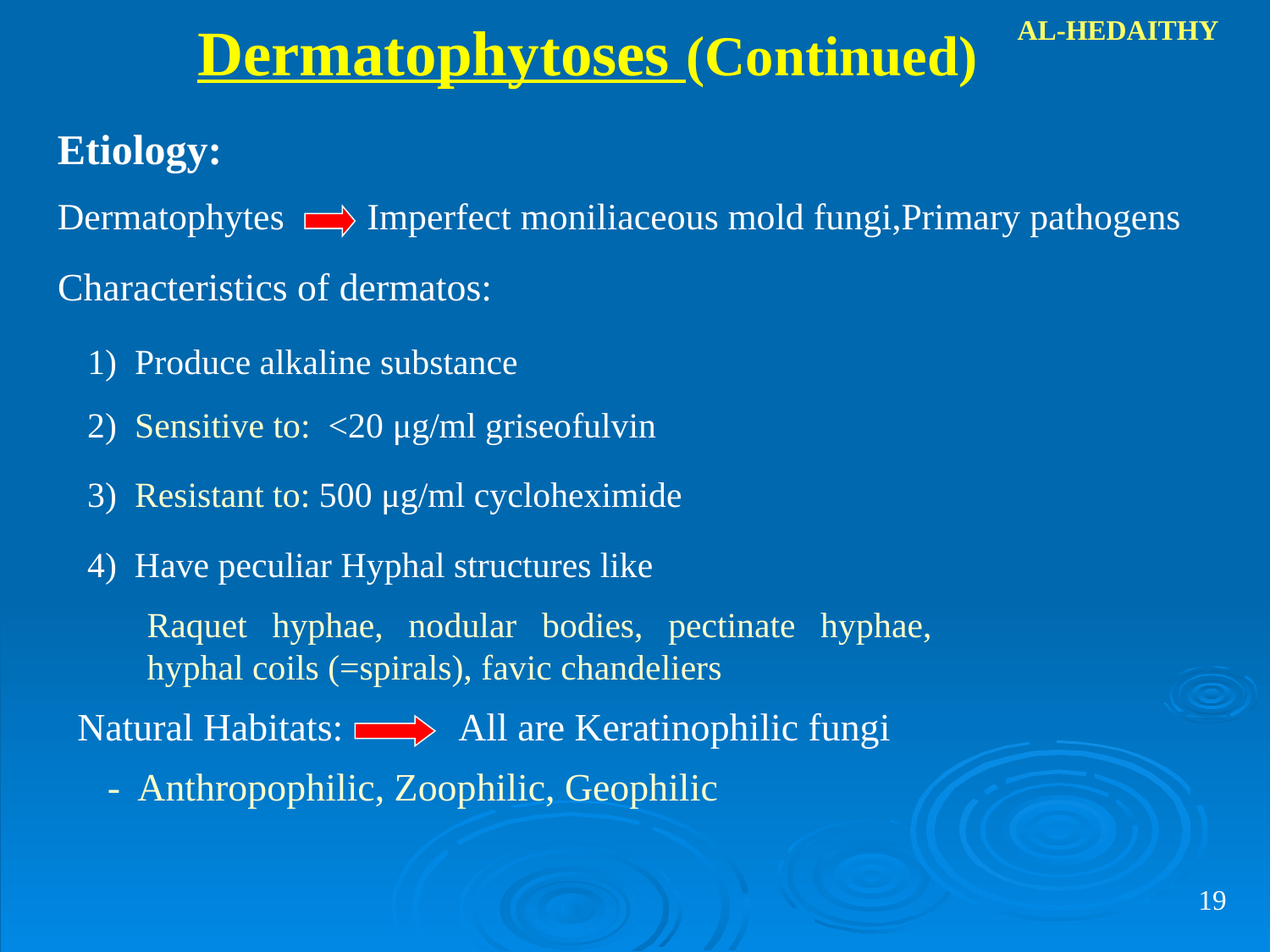

Dermatophytoses (Continued)
AL-HEDAITHY
Etiology:
Dermatophytes	      Imperfect moniliaceous mold fungi,Primary pathogens

Characteristics of dermatos:
1)  Produce alkaline substance
2)  Sensitive to:  <20 μg/ml griseofulvin
3)  Resistant to: 500 μg/ml cycloheximide
4)  Have peculiar Hyphal structures like
Raquet hyphae, nodular bodies, pectinate hyphae, hyphal coils (=spirals), favic chandeliers
Natural Habitats:	All are Keratinophilic fungi

-  Anthropophilic, Zoophilic, Geophilic
19